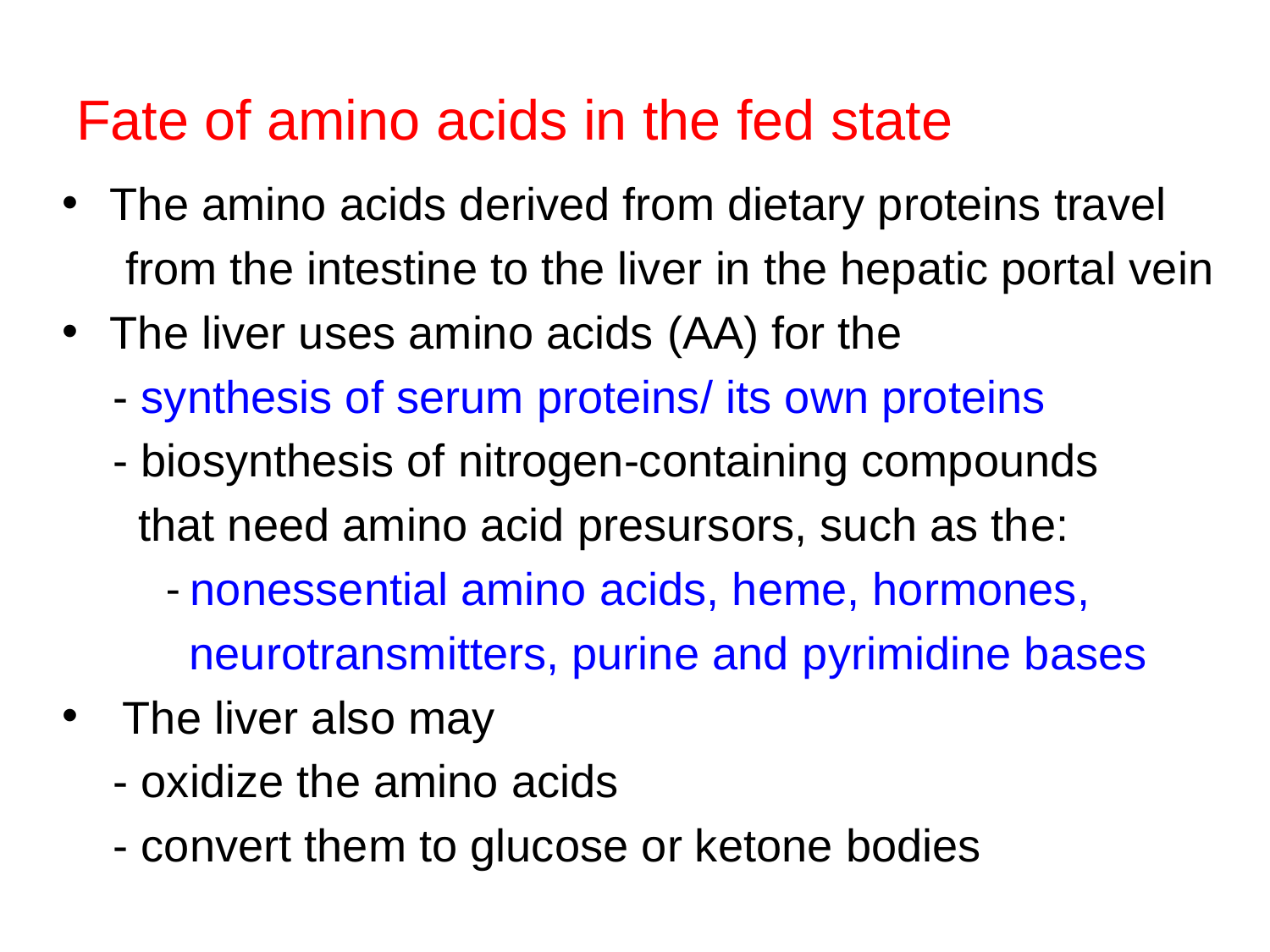

# Fate of amino acids in the fed state
The amino acids derived from dietary proteins travel
     from the intestine to the liver in the hepatic portal vein
The liver uses amino acids (AA) for the
    - synthesis of serum proteins/ its own proteins
    - biosynthesis of nitrogen-containing compounds
      that need amino acid presursors, such as the:
          - nonessential amino acids, heme, hormones,
          neurotransmitters, purine and pyrimidine bases
 The liver also may
    - oxidize the amino acids
    - convert them to glucose or ketone bodies